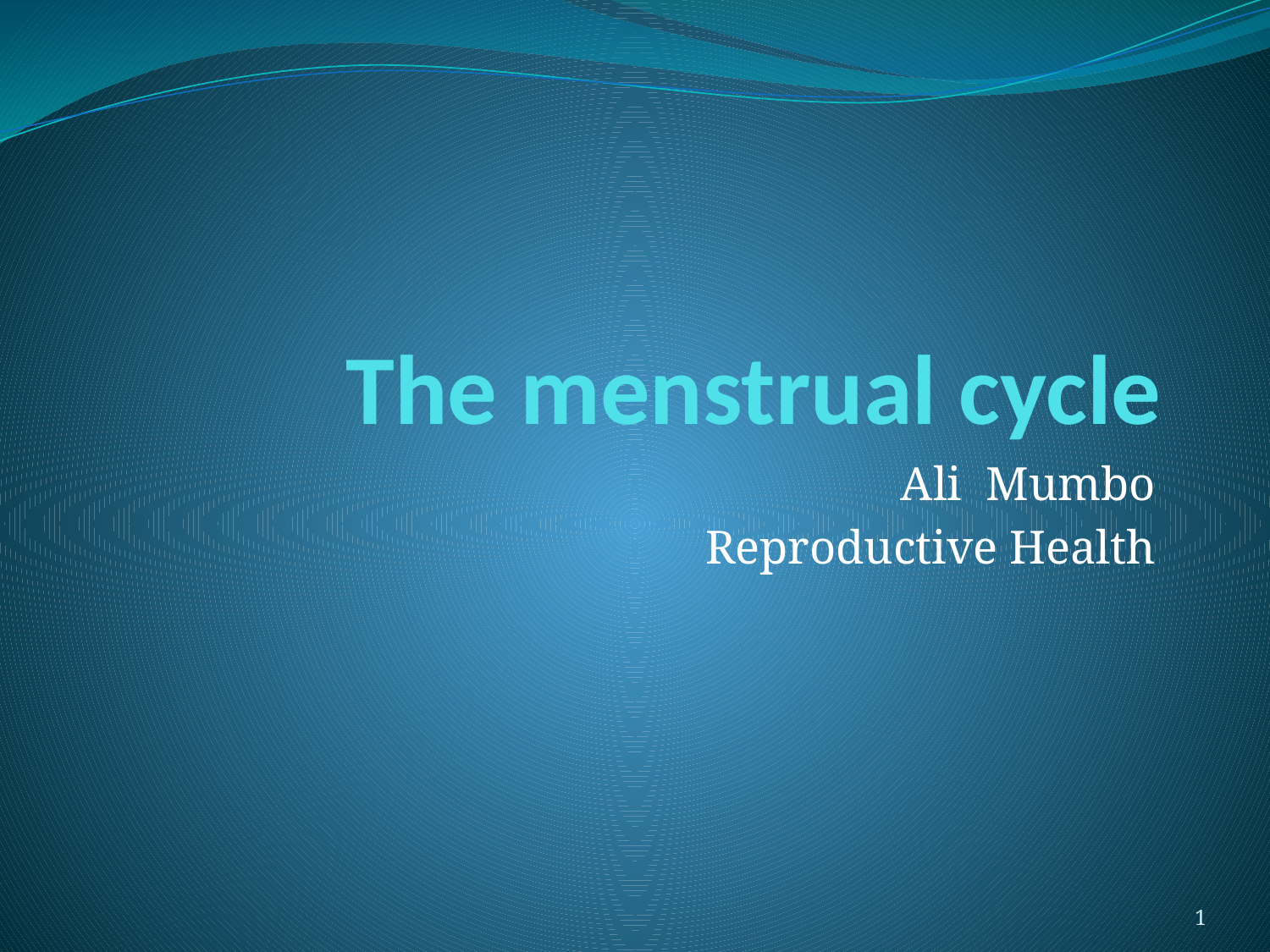

# The menstrual cycle
Ali  Mumbo
Reproductive Health
1